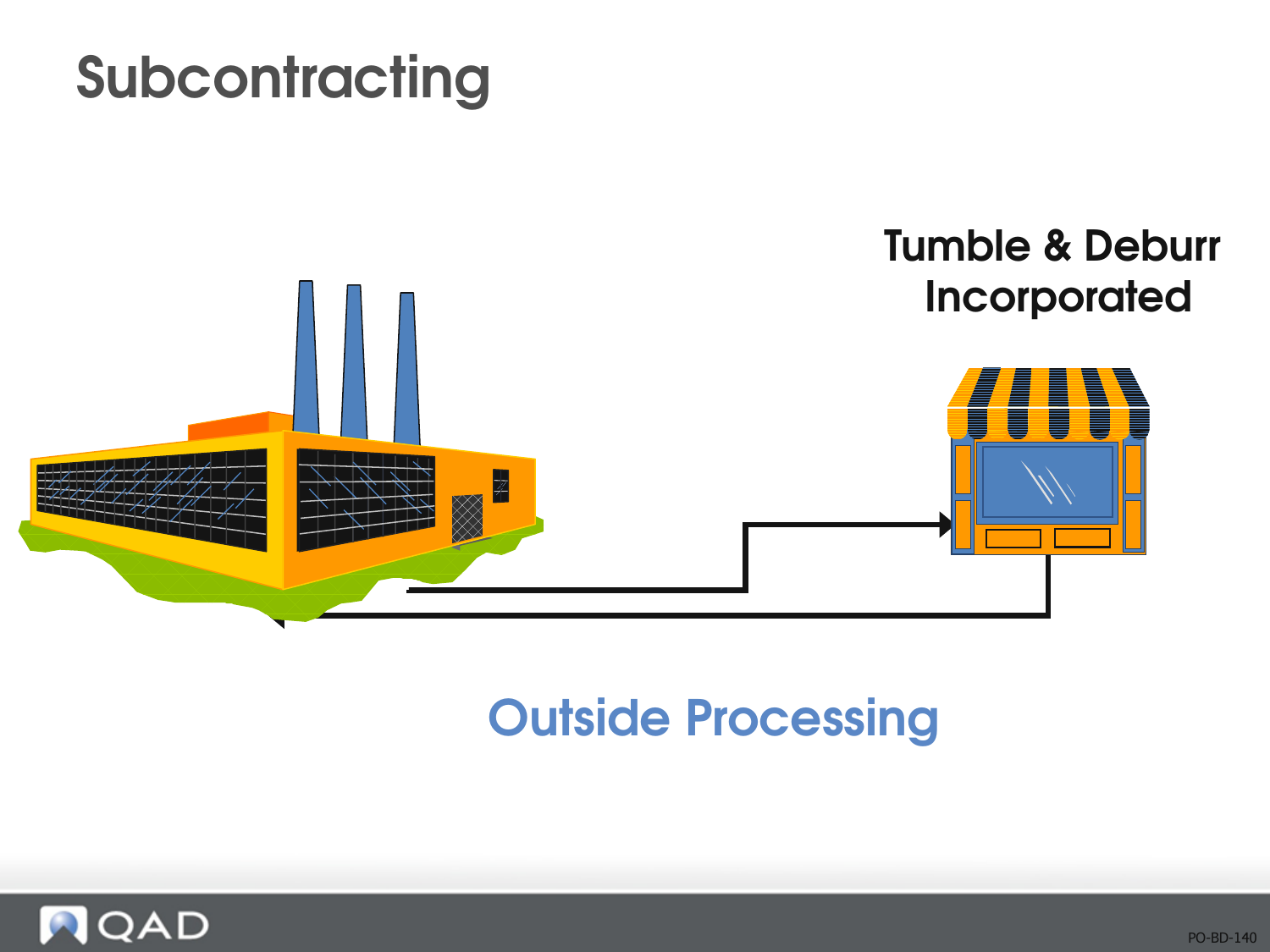

# Subcontracting
Tumble & Deburr
Incorporated

Outside Processing
PO-BD-140